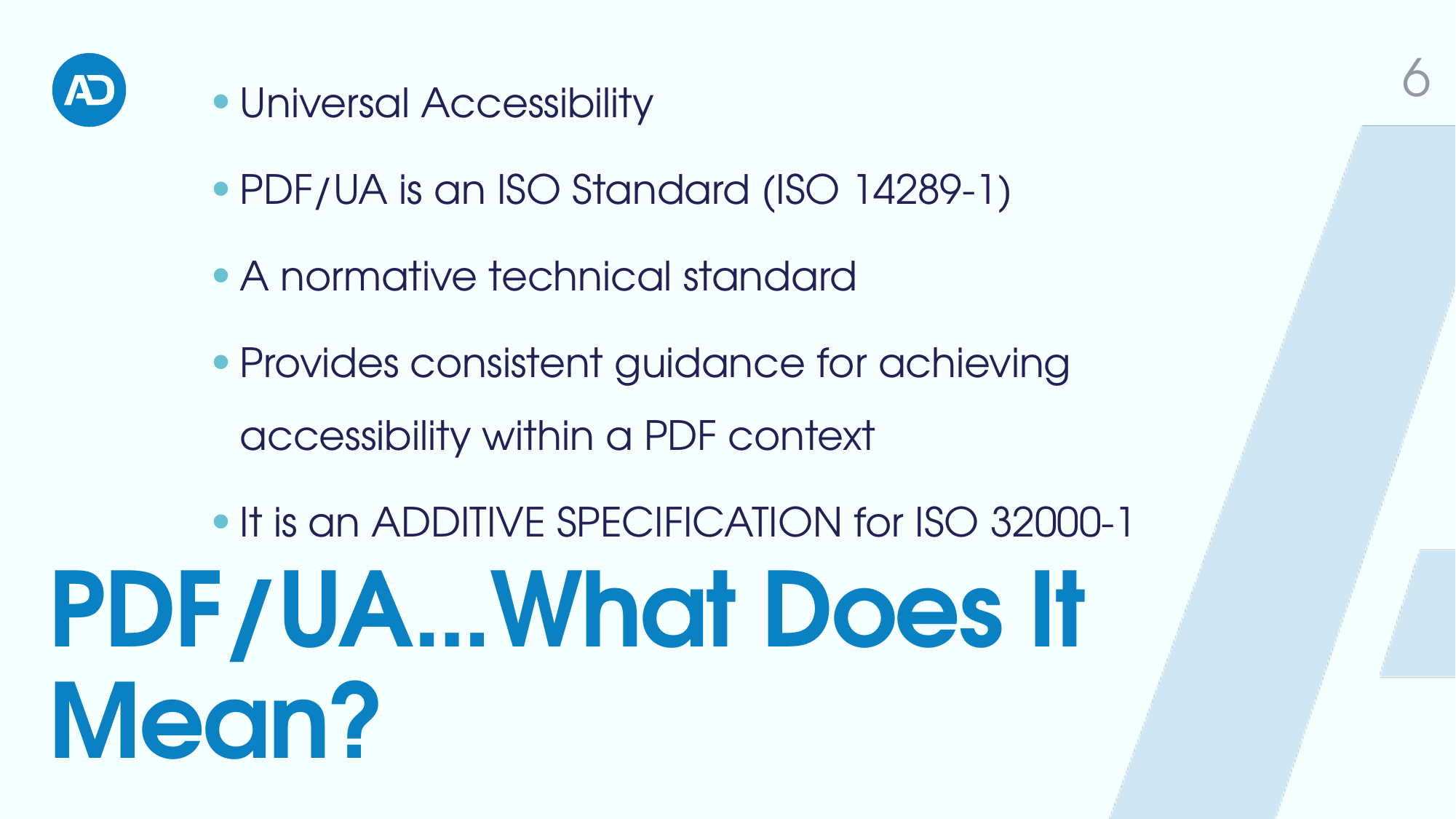

Universal Accessibility
PDF/UA is an ISO Standard (ISO 14289-1)
A normative technical standard
Provides consistent guidance for achieving accessibility within a PDF context
It is an ADDITIVE SPECIFICATION for ISO 32000-1

6
# PDF/UA…What Does It Mean?